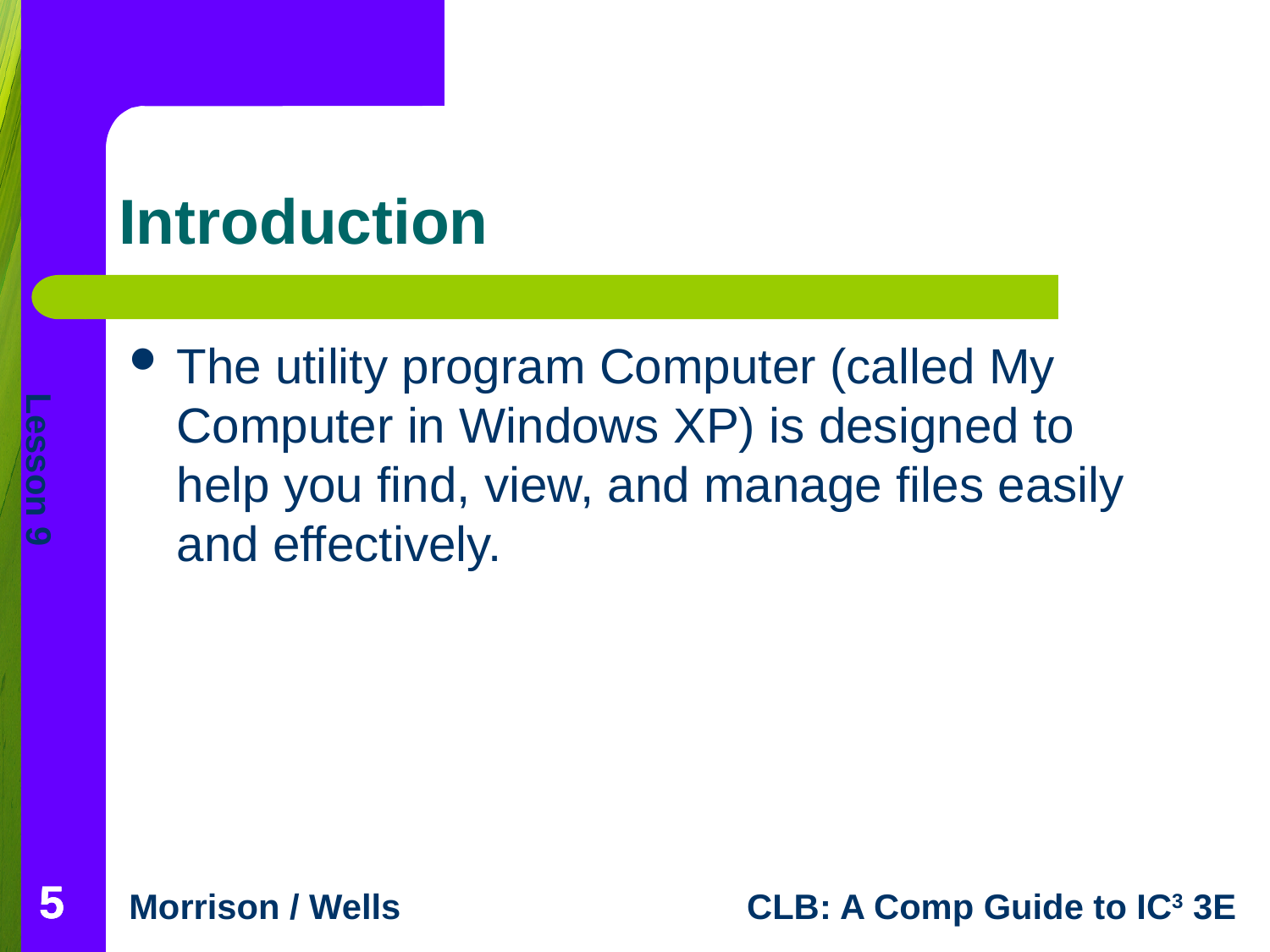

# Introduction
The utility program Computer (called My Computer in Windows XP) is designed to help you find, view, and manage files easily and effectively.

5
5
5